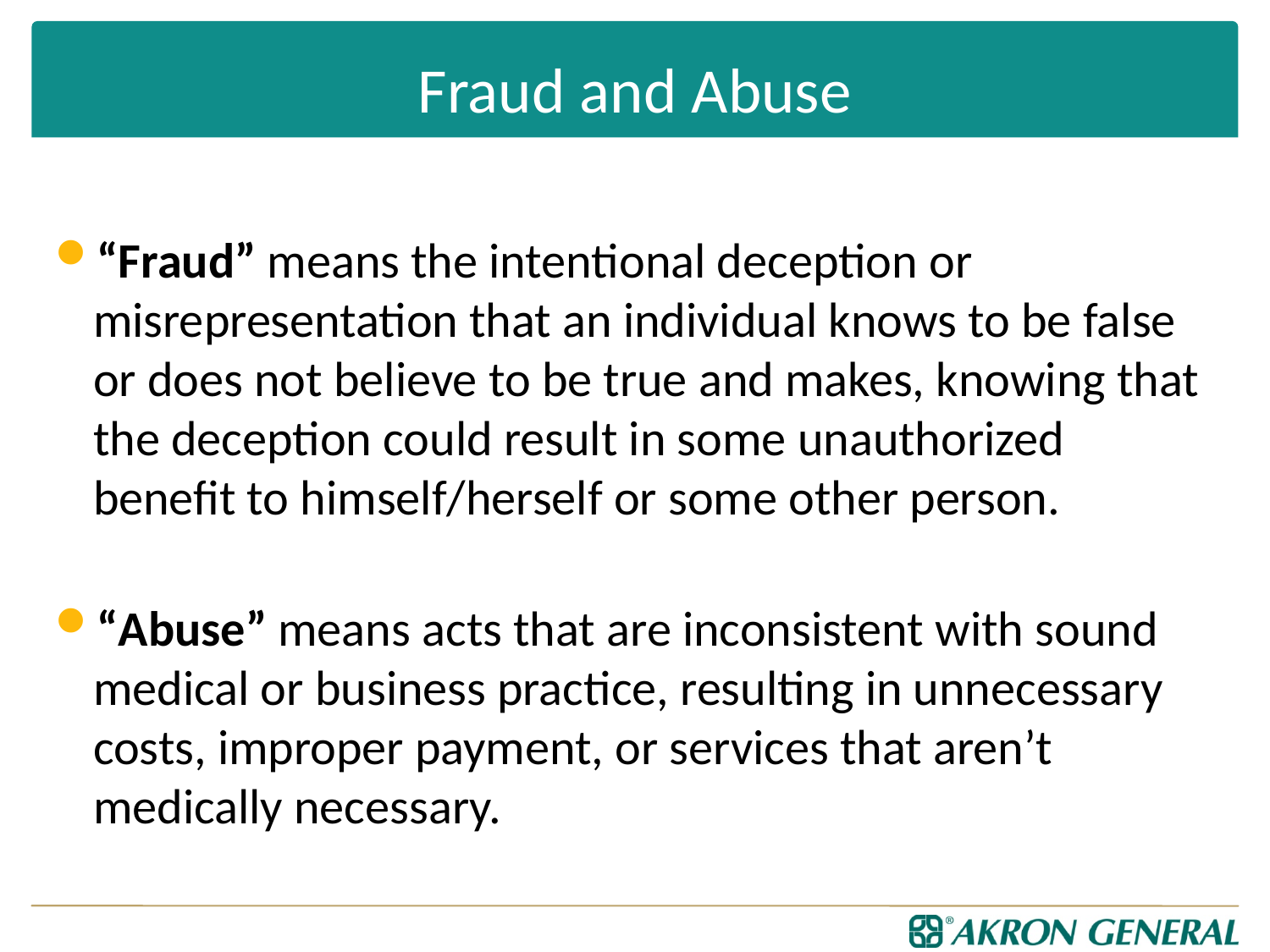

# Fraud and Abuse
“Fraud” means the intentional deception or misrepresentation that an individual knows to be false or does not believe to be true and makes, knowing that the deception could result in some unauthorized benefit to himself/herself or some other person.

“Abuse” means acts that are inconsistent with sound medical or business practice, resulting in unnecessary costs, improper payment, or services that aren’t medically necessary.